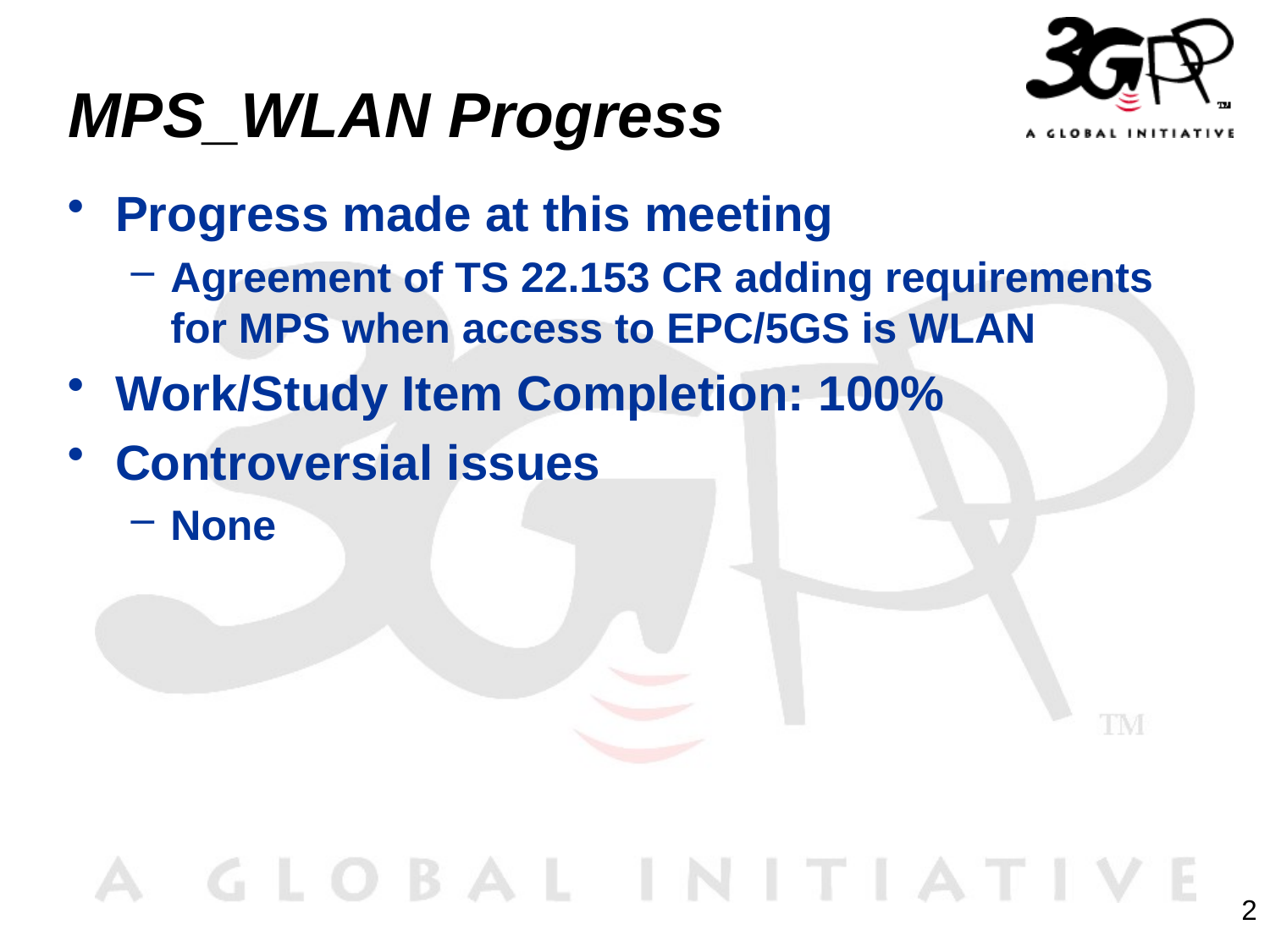

# MPS_WLAN Progress
Progress made at this meeting
Agreement of TS 22.153 CR adding requirements for MPS when access to EPC/5GS is WLAN
Work/Study Item Completion: 100%
Controversial issues
None
2